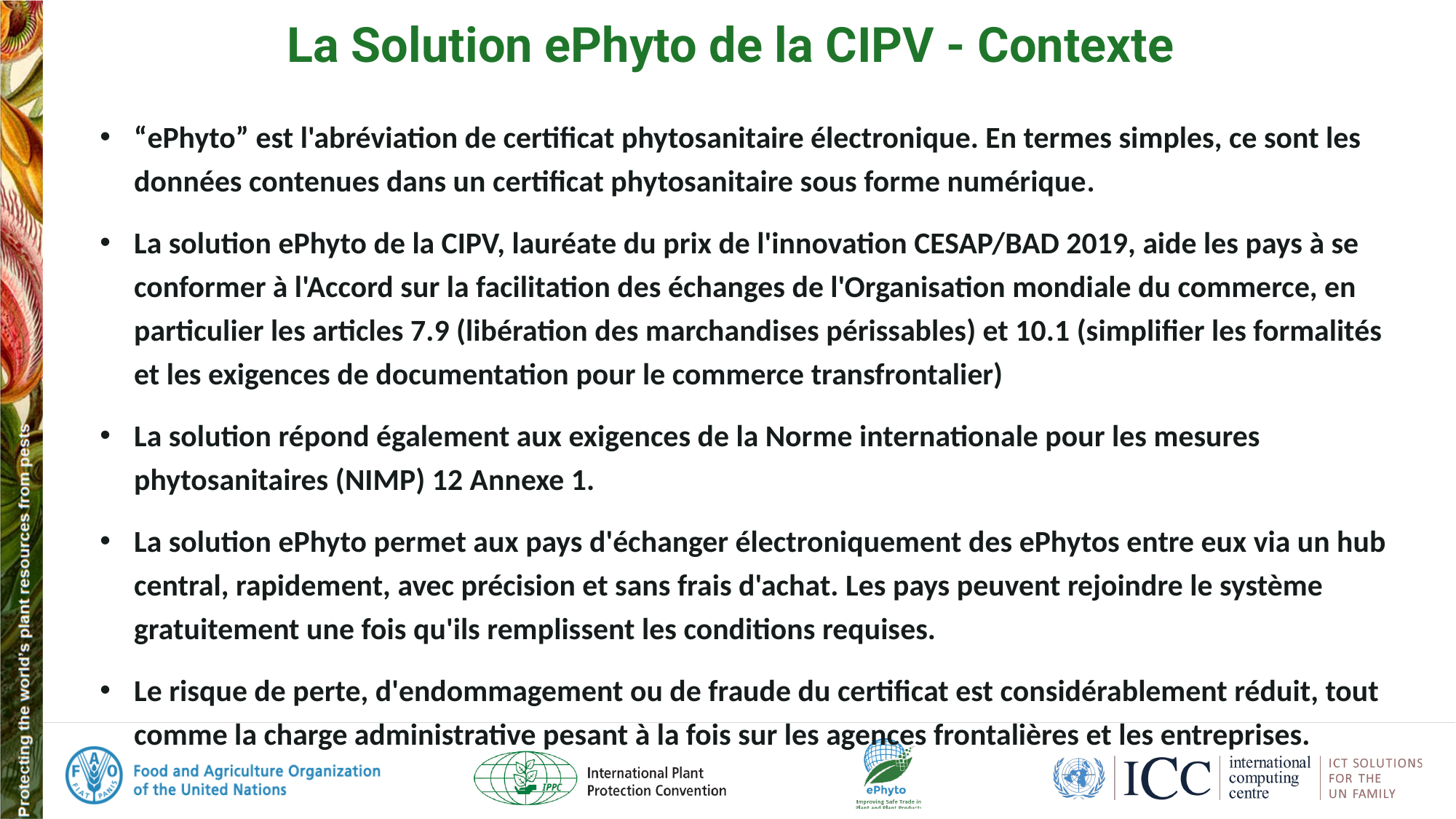

# La Solution ePhyto de la CIPV - Contexte
“ePhyto” est l'abréviation de certificat phytosanitaire électronique. En termes simples, ce sont les données contenues dans un certificat phytosanitaire sous forme numérique.
La solution ePhyto de la CIPV, lauréate du prix de l'innovation CESAP/BAD 2019, aide les pays à se conformer à l'Accord sur la facilitation des échanges de l'Organisation mondiale du commerce, en particulier les articles 7.9 (libération des marchandises périssables) et 10.1 (simplifier les formalités et les exigences de documentation pour le commerce transfrontalier)
La solution répond également aux exigences de la Norme internationale pour les mesures phytosanitaires (NIMP) 12 Annexe 1.
La solution ePhyto permet aux pays d'échanger électroniquement des ePhytos entre eux via un hub central, rapidement, avec précision et sans frais d'achat. Les pays peuvent rejoindre le système gratuitement une fois qu'ils remplissent les conditions requises.
Le risque de perte, d'endommagement ou de fraude du certificat est considérablement réduit, tout comme la charge administrative pesant à la fois sur les agences frontalières et les entreprises.